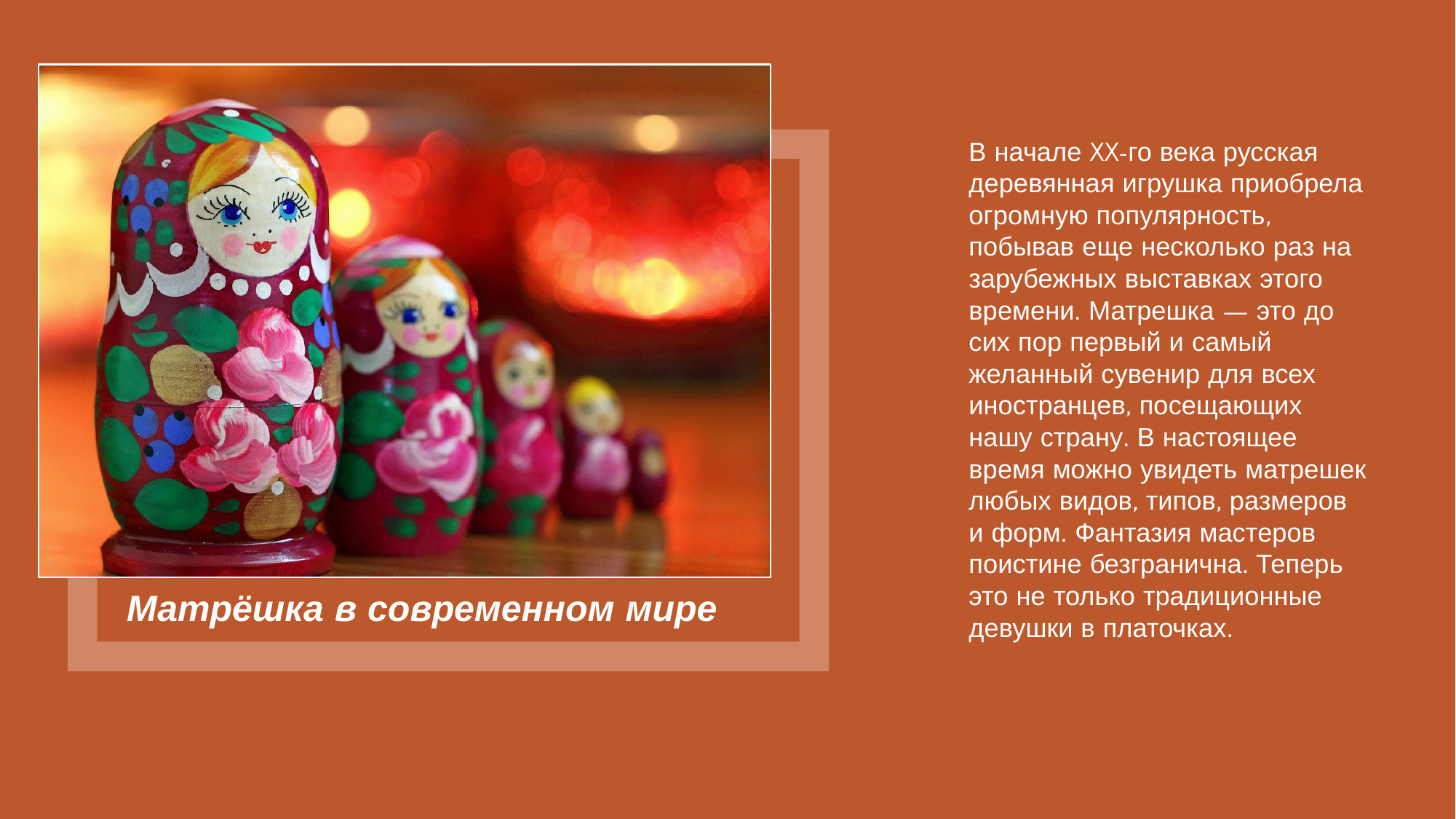

Матрёшка в современном мире
В начале XX-го века русская деревянная игрушка приобрела огромную популярность, побывав еще несколько раз на зарубежных выставках этого времени. Матрешка — это до сих пор первый и самый желанный сувенир для всех иностранцев, посещающих нашу страну. В настоящее время можно увидеть матрешек любых видов, типов, размеров и форм. Фантазия мастеров поистине безгранична. Теперь это не только традиционные девушки в платочках.